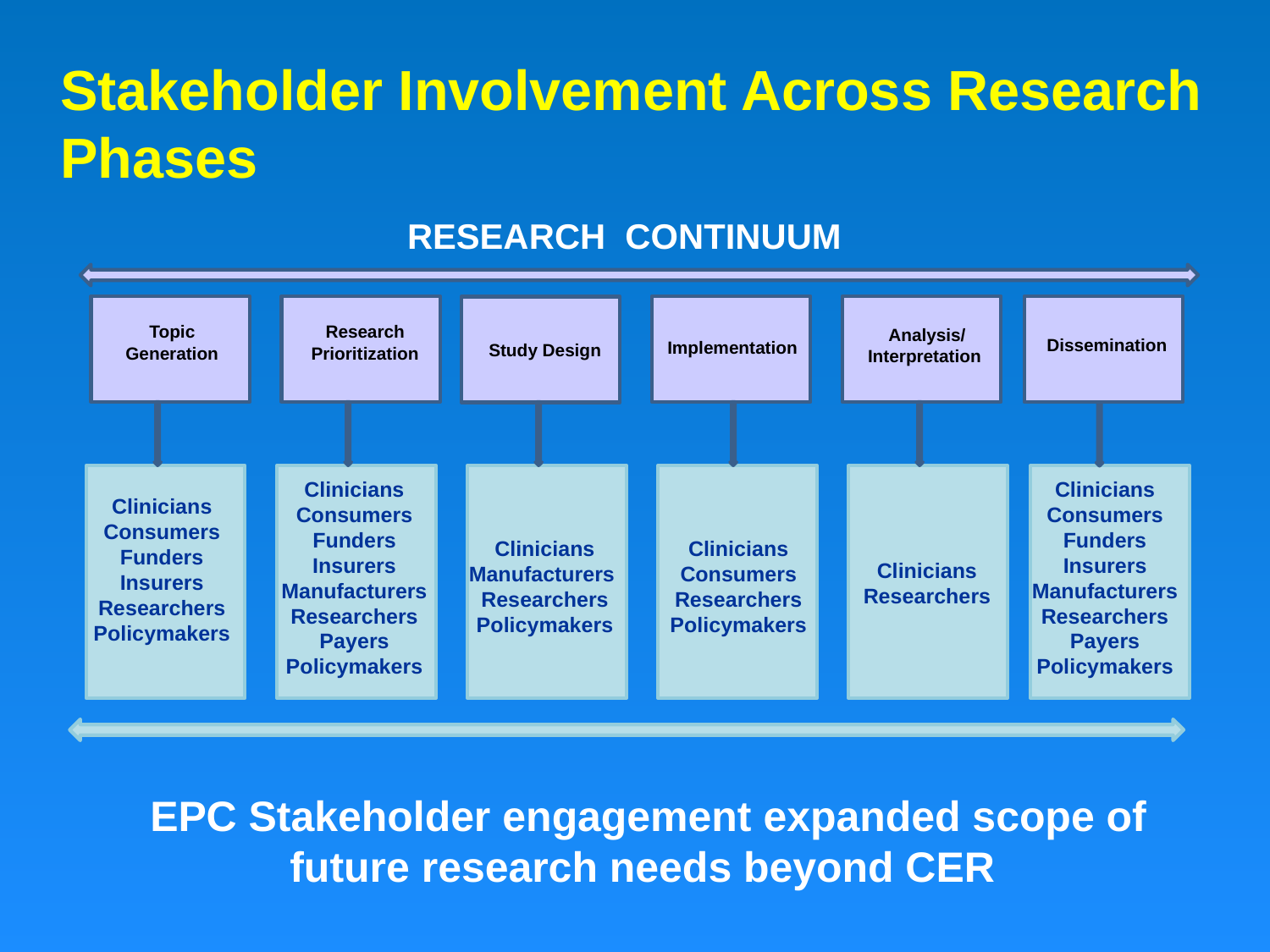

Research  Continuum
Stakeholder Involvement Across Research Phases

Topic Generation
Research Prioritization
Analysis/
Interpretation
Dissemination
Implementation
Study Design

Clinicians
Consumers
Funders
Insurers
Manufacturers
Researchers
Payers
Policymakers
Clinicians
Consumers
Funders
Insurers
Manufacturers
Researchers
Payers
Policymakers
Clinicians
Consumers
Funders
Insurers
Researchers
Policymakers
Clinicians
Manufacturers
Researchers
Policymakers
Clinicians
Consumers
Researchers
Policymakers
Clinicians
Researchers

EPC Stakeholder engagement expanded scope of future research needs beyond CER